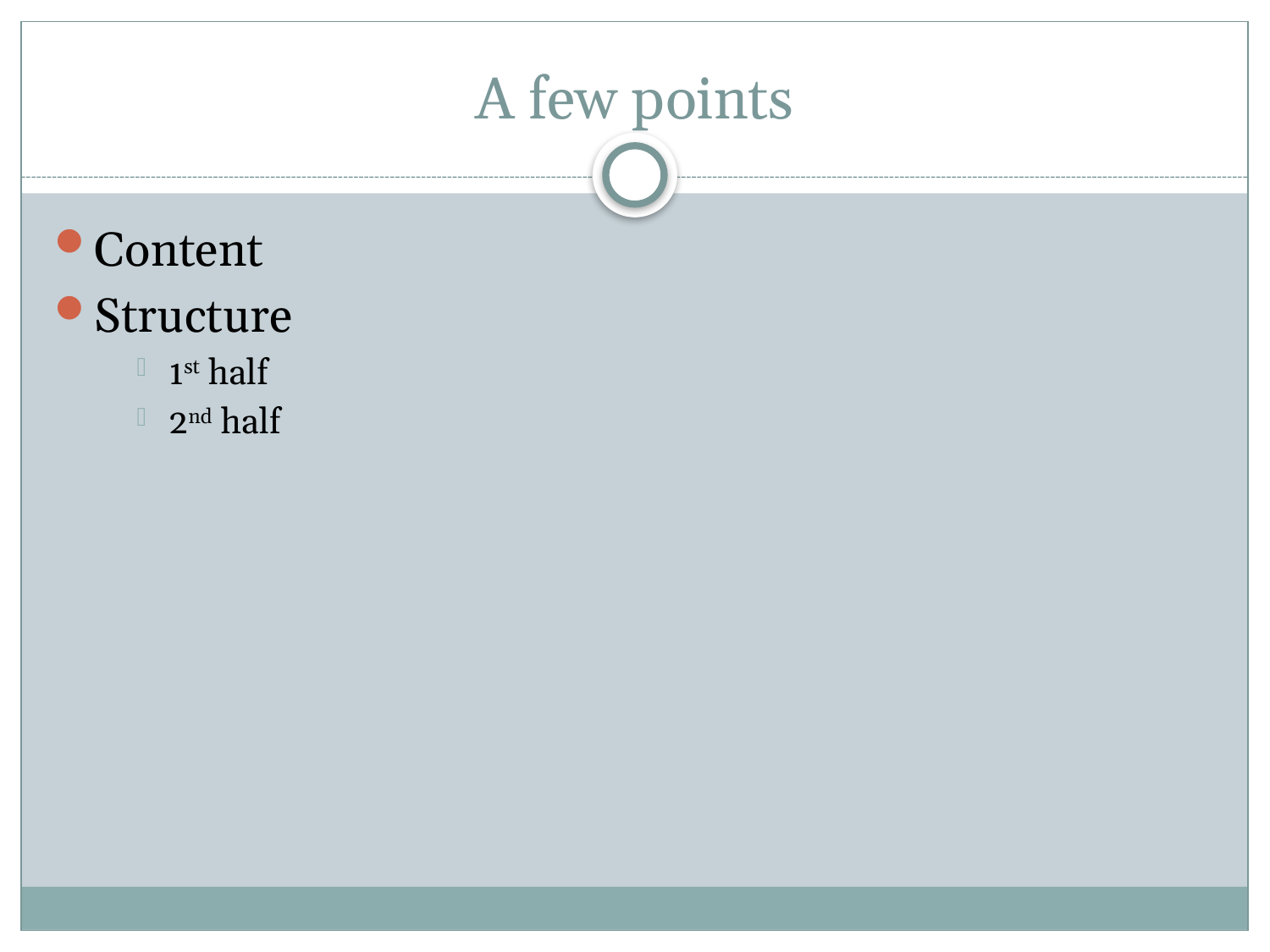

# A few points
Content
Structure
1st half
2nd half